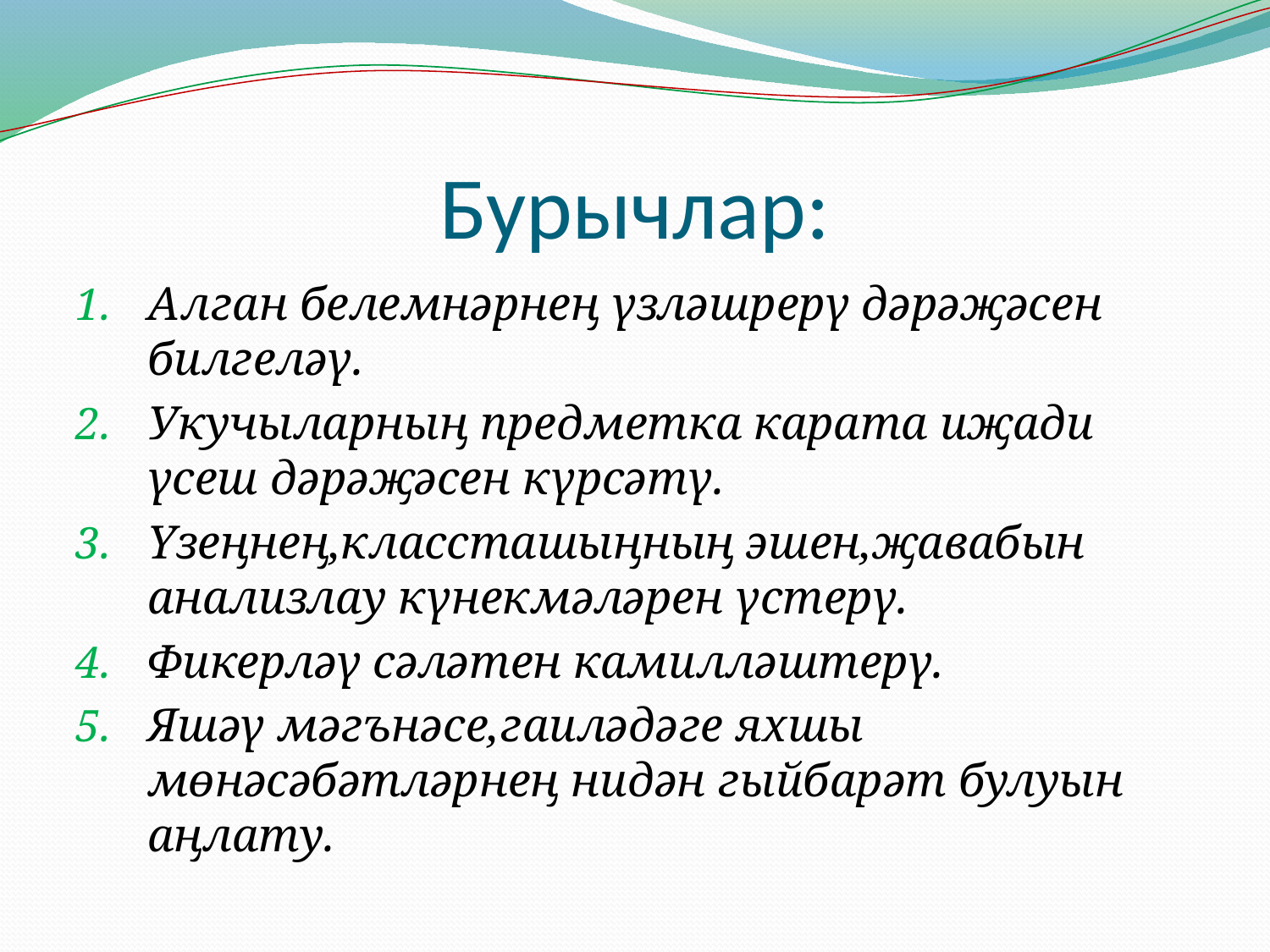

# Бурычлар:
Алган белемнәрнең үзләшрерү дәрәҗәсен билгеләү.
Укучыларның предметка карата иҗади үсеш дәрәҗәсен күрсәтү.
Үзеңнең,классташыңның эшен,җавабын анализлау күнекмәләрен үстерү.
Фикерләү сәләтен камилләштерү.
Яшәү мәгънәсе,гаиләдәге яхшы мөнәсәбәтләрнең нидән гыйбарәт булуын аңлату.